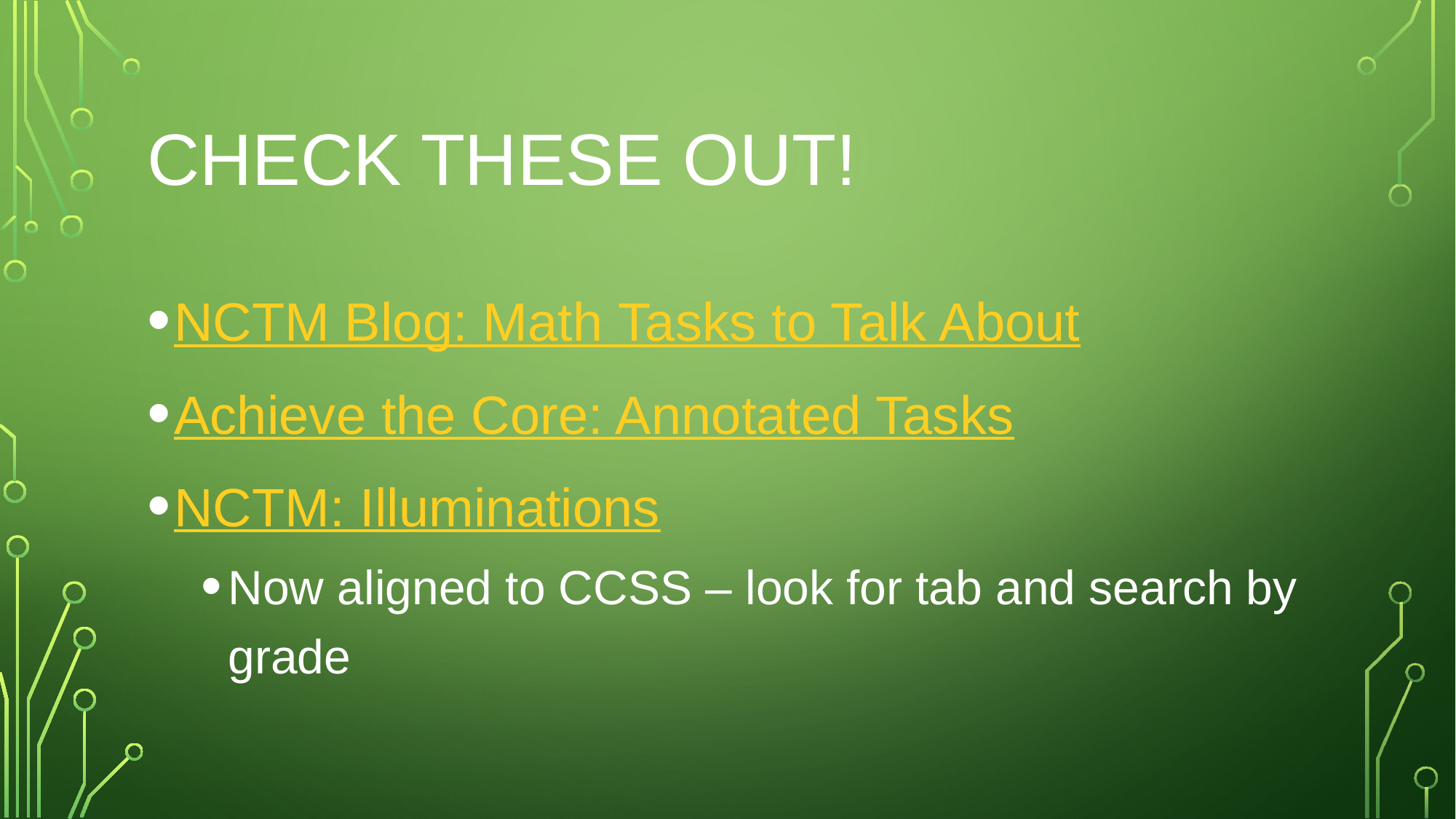

# Check these out!
NCTM Blog: Math Tasks to Talk About
Achieve the Core: Annotated Tasks
NCTM: Illuminations
Now aligned to CCSS – look for tab and search by grade